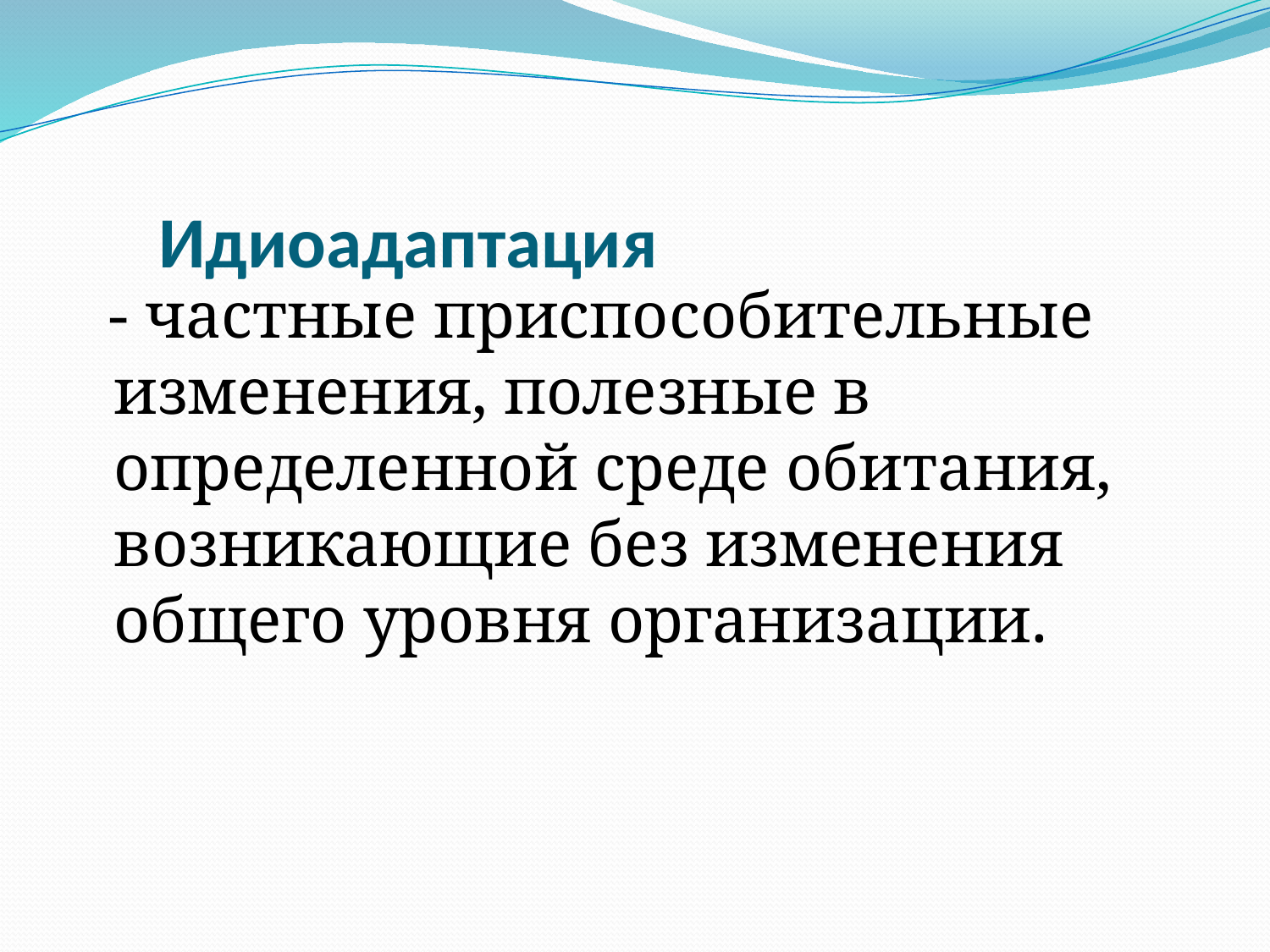

# Идиоадаптация
  - частные приспособительные изменения, полезные в определенной среде обитания, возникающие без изменения  общего уровня организации.